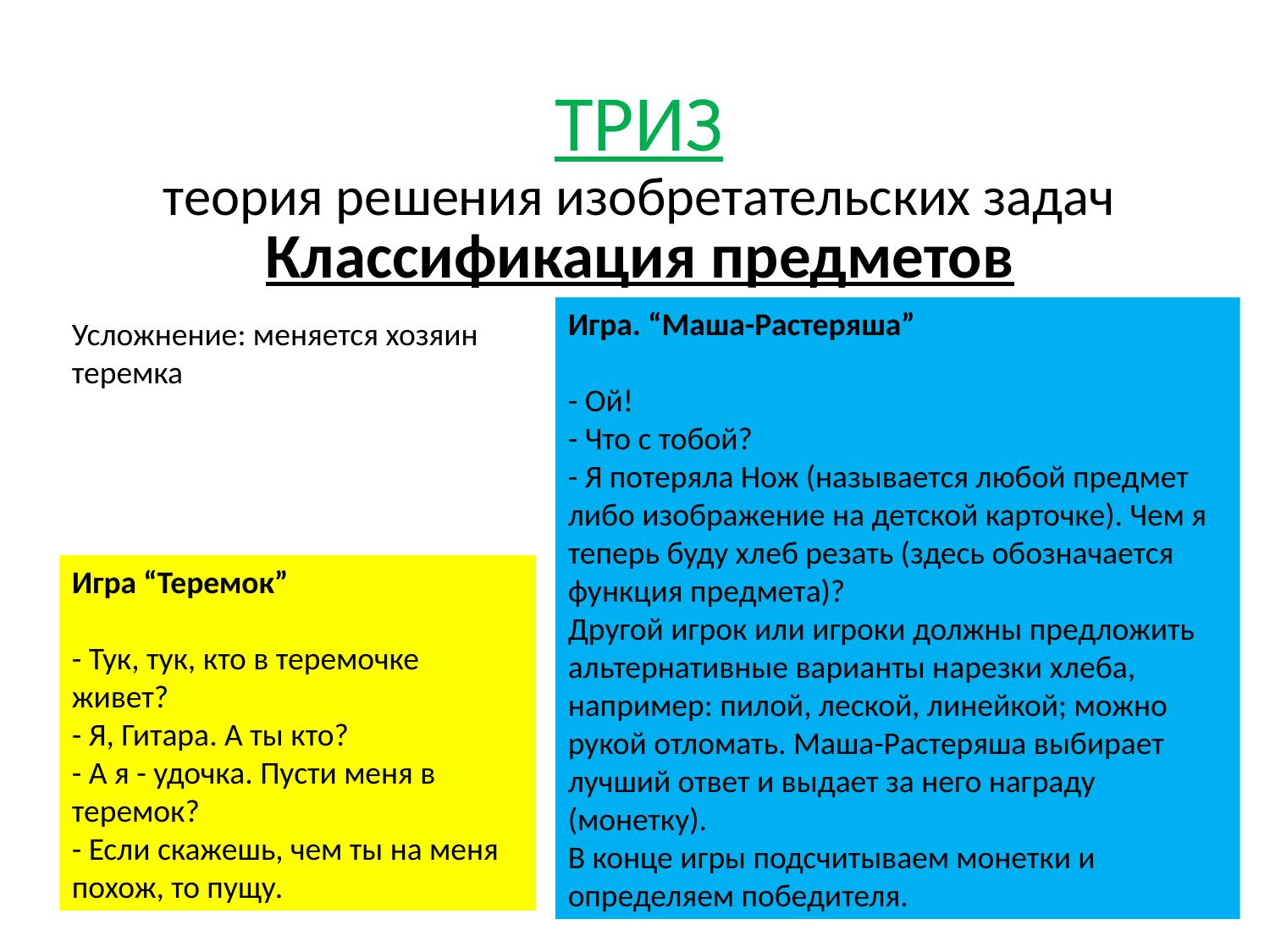

# ТРИЗ теория решения изобретательских задач
Классификация предметов
Игра. “Маша-Растеряша”
- Ой!
- Что с тобой?
- Я потеряла Нож (называется любой предмет либо изображение на детской карточке). Чем я теперь буду хлеб резать (здесь обозначается функция предмета)?
Другой игрок или игроки должны предложить альтернативные варианты нарезки хлеба, например: пилой, леской, линейкой; можно рукой отломать. Маша-Растеряша выбирает лучший ответ и выдает за него награду (монетку).
В конце игры подсчитываем монетки и определяем победителя.
Усложнение: меняется хозяин теремка
Игра “Теремок”
- Тук, тук, кто в теремочке живет?
- Я, Гитара. А ты кто?
- А я - удочка. Пусти меня в теремок?
- Если скажешь, чем ты на меня похож, то пущу.